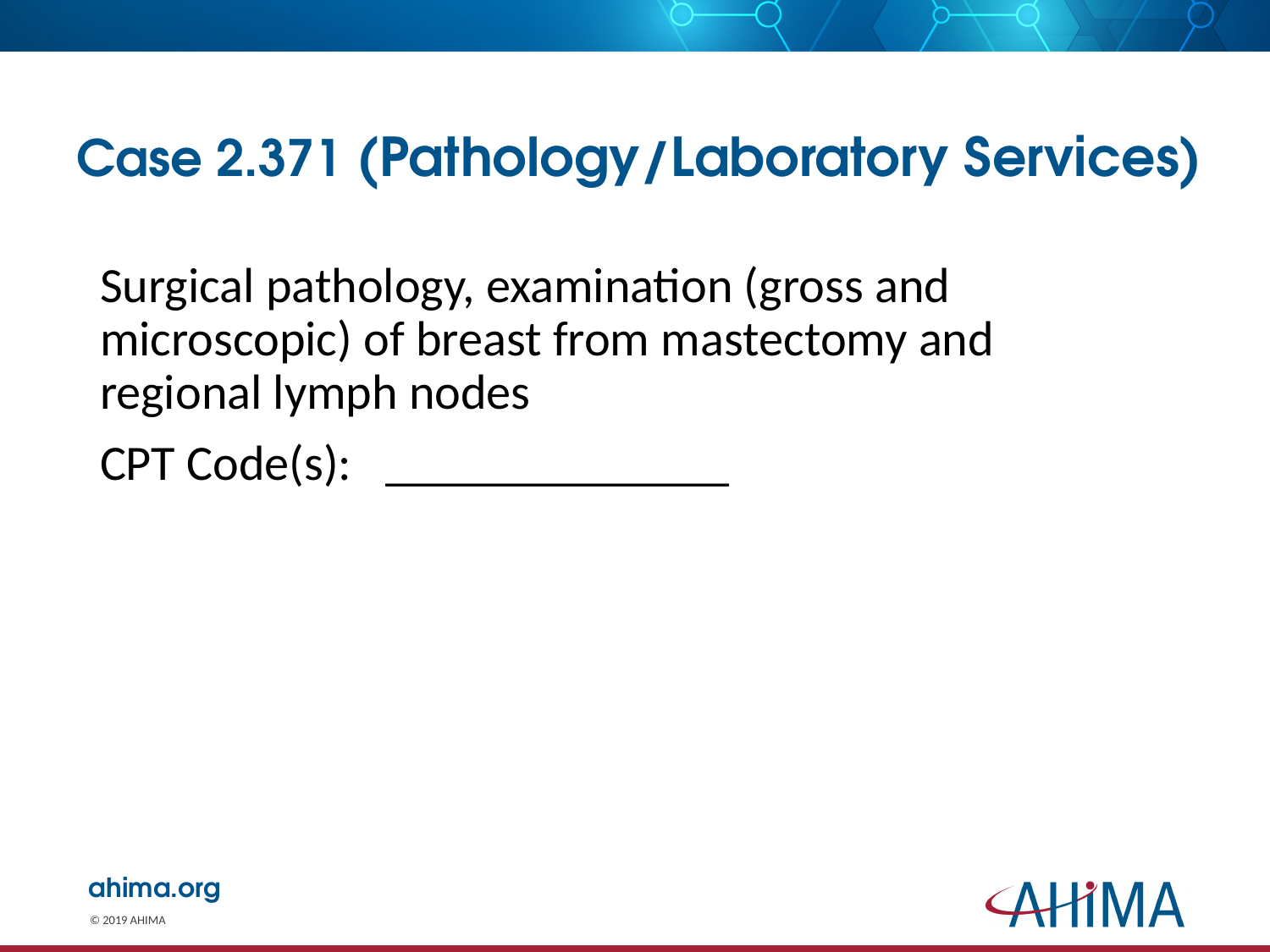

# Case 2.371 (Pathology/Laboratory Services)
Surgical pathology, examination (gross and
microscopic) of breast from mastectomy and
regional lymph nodes
CPT Code(s): 	______________